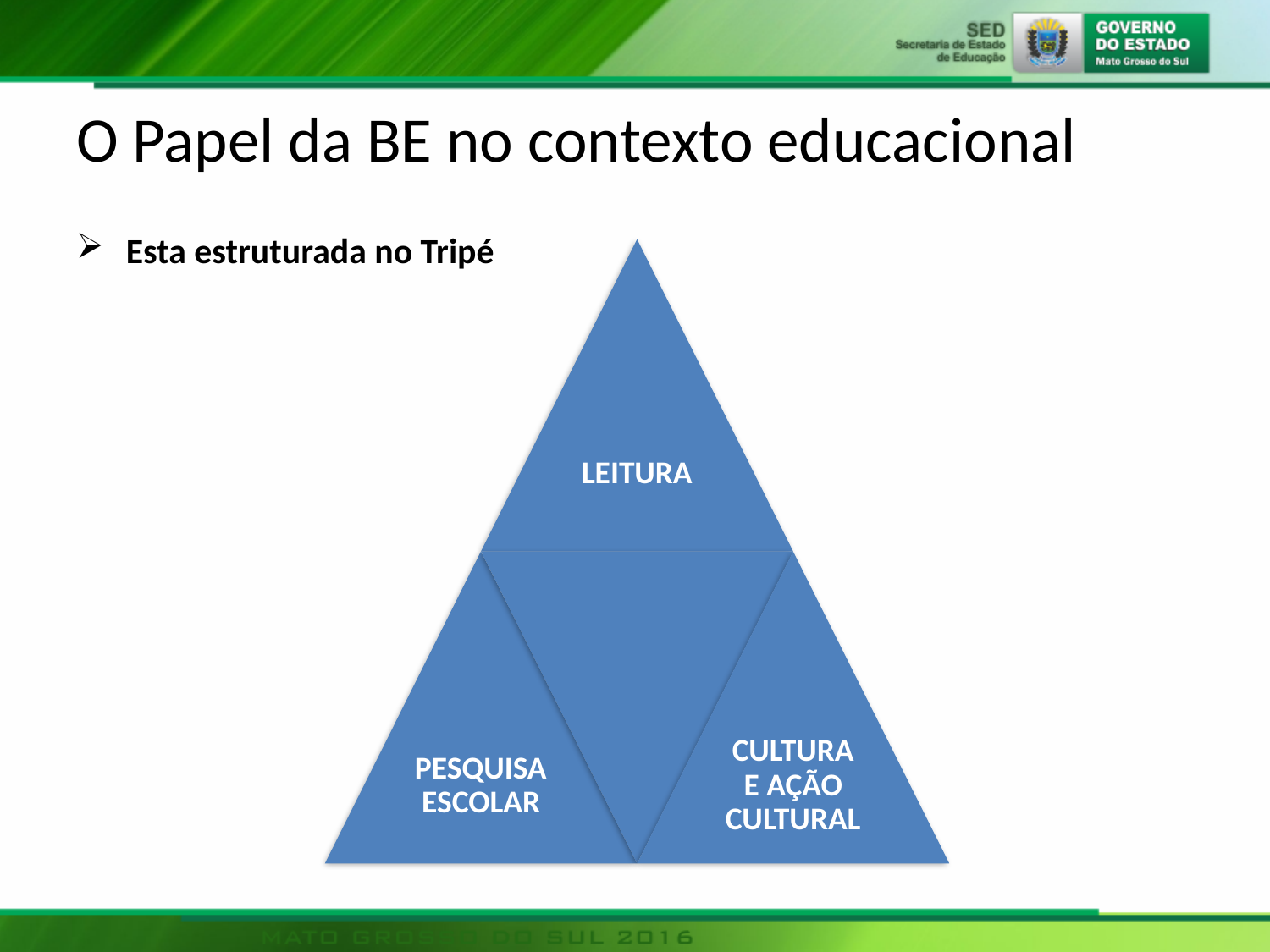

# O Papel da BE no contexto educacional
Esta estruturada no Tripé
LEITURA
PESQUISA ESCOLAR

CULTURA E AÇÃO CULTURAL